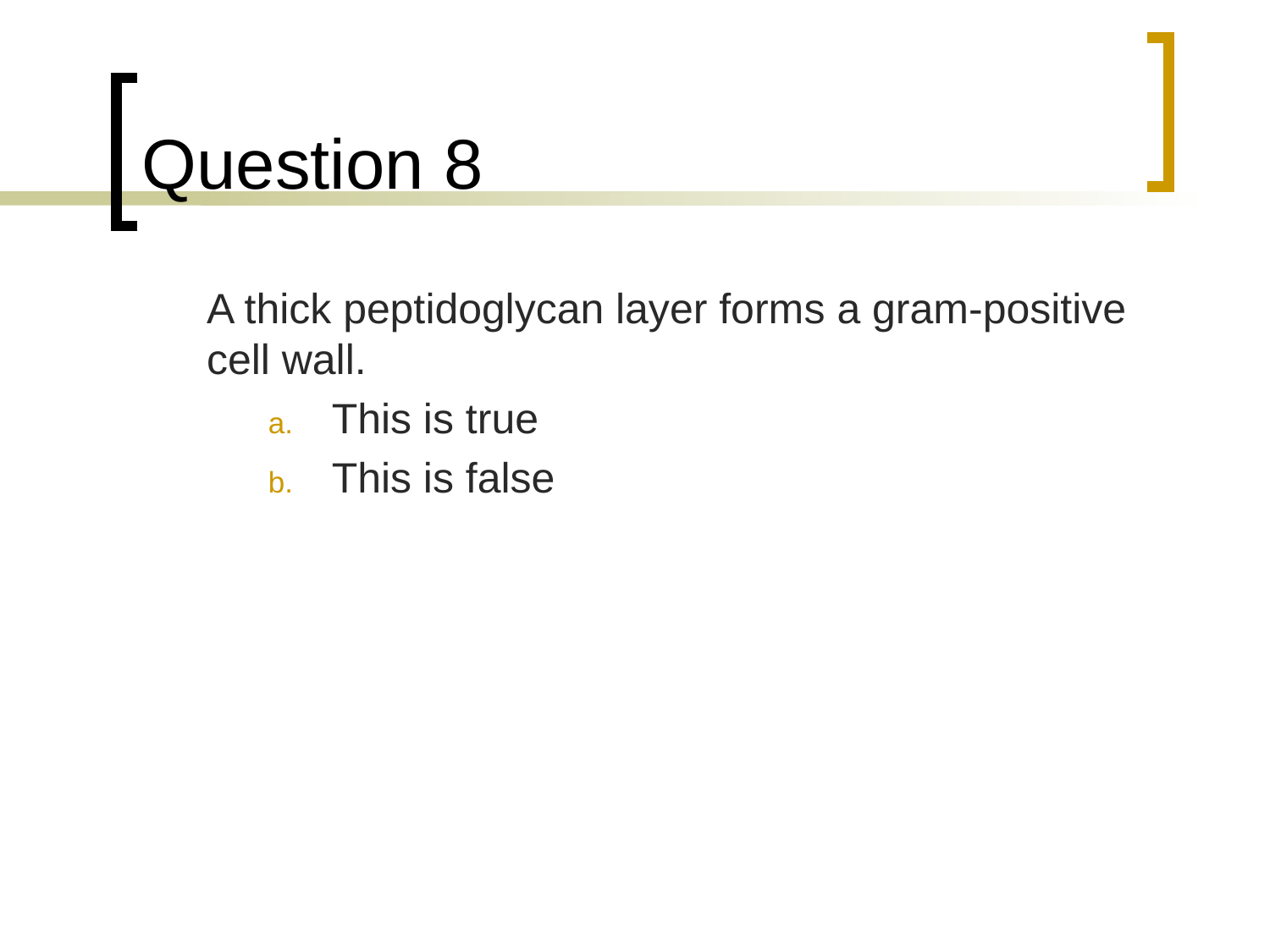

# Question 8
	A thick peptidoglycan layer forms a gram-positive cell wall.
This is true
This is false